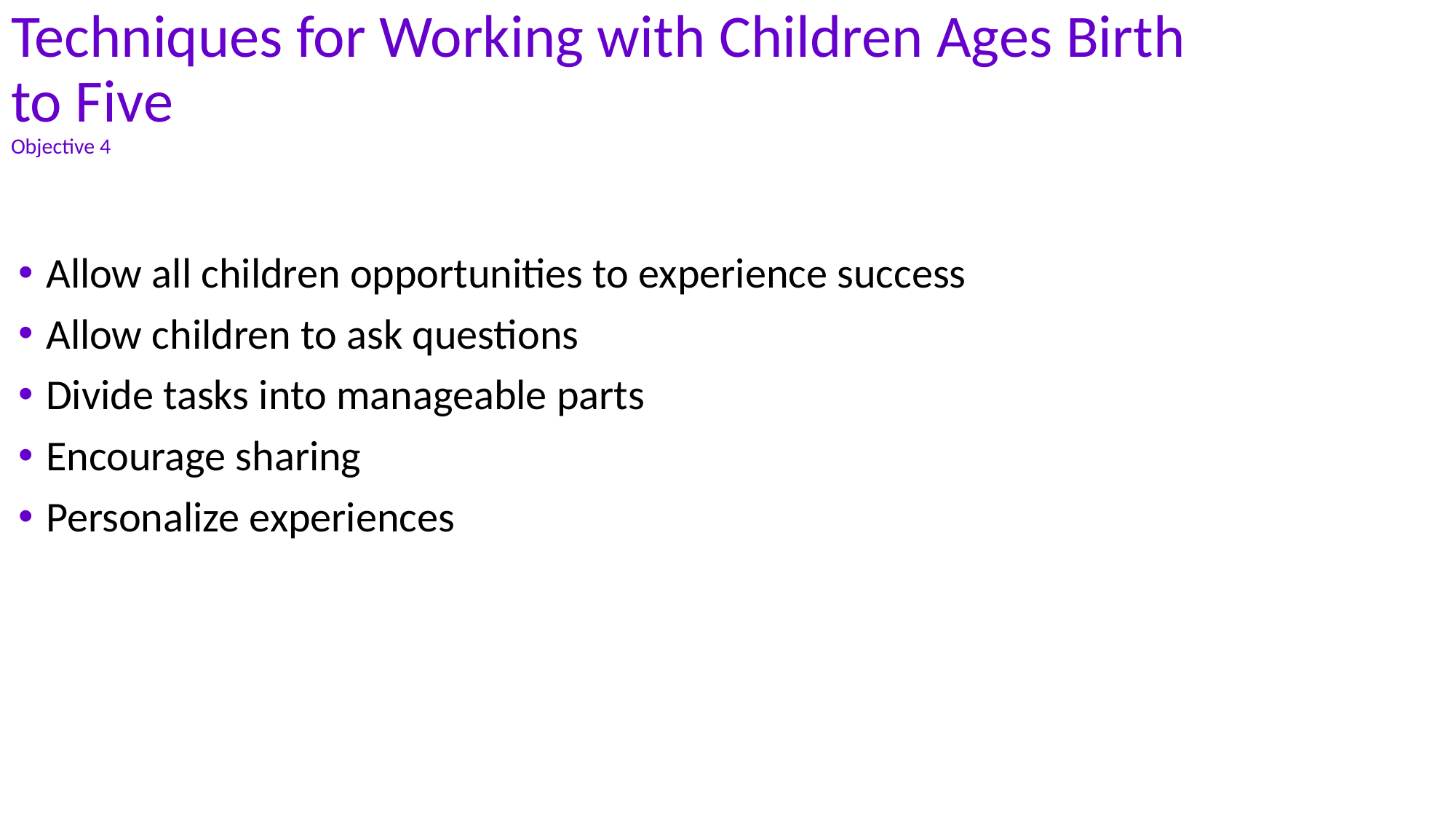

# Techniques for Working with Children Ages Birth to Five Objective 4
Allow all children opportunities to experience success
Allow children to ask questions
Divide tasks into manageable parts
Encourage sharing
Personalize experiences